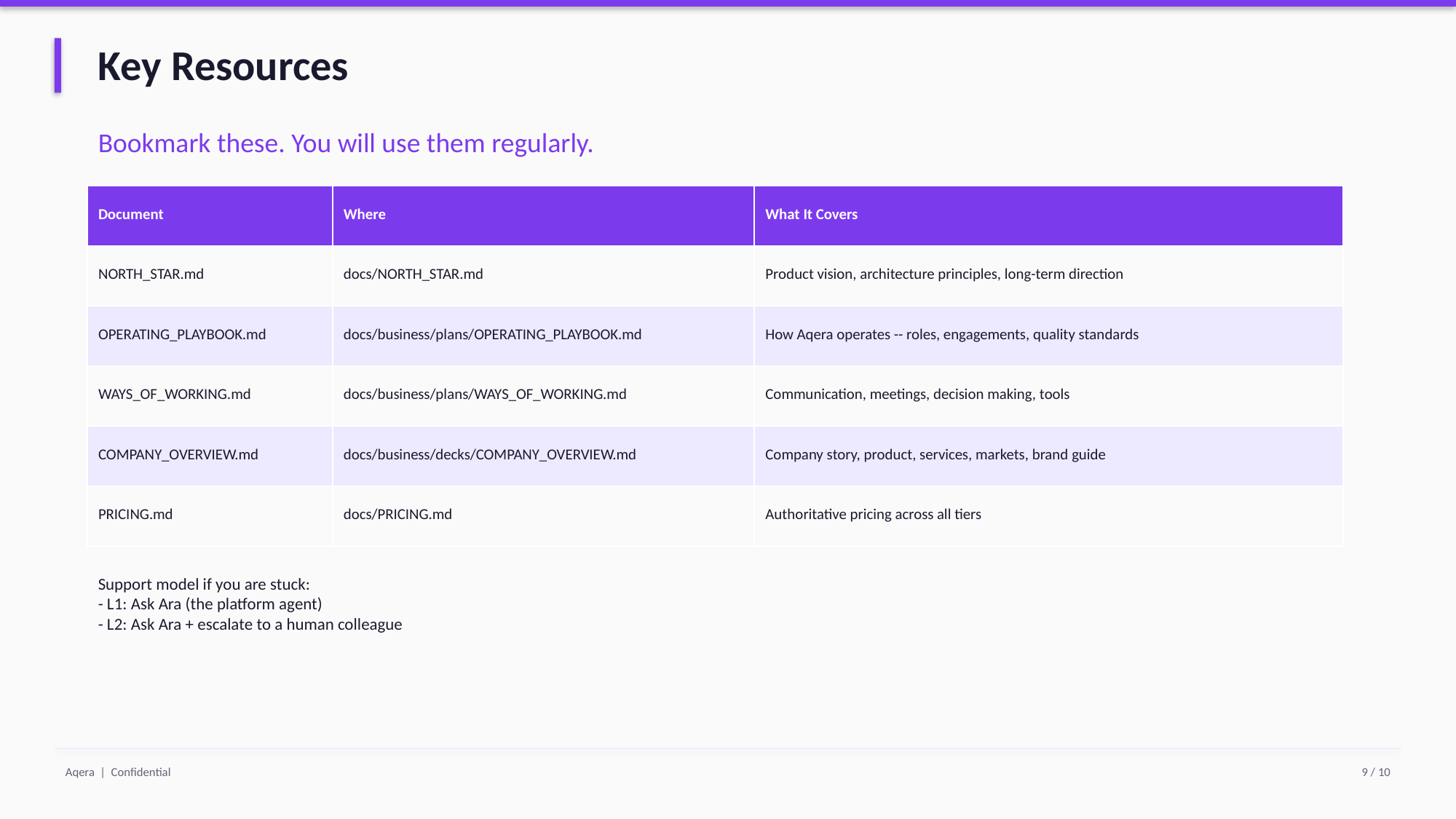

Key Resources

Bookmark these. You will use them regularly.
| Document | Where | What It Covers |
| --- | --- | --- |
| NORTH\_STAR.md | docs/NORTH\_STAR.md | Product vision, architecture principles, long-term direction |
| OPERATING\_PLAYBOOK.md | docs/business/plans/OPERATING\_PLAYBOOK.md | How Aqera operates -- roles, engagements, quality standards |
| WAYS\_OF\_WORKING.md | docs/business/plans/WAYS\_OF\_WORKING.md | Communication, meetings, decision making, tools |
| COMPANY\_OVERVIEW.md | docs/business/decks/COMPANY\_OVERVIEW.md | Company story, product, services, markets, brand guide |
| PRICING.md | docs/PRICING.md | Authoritative pricing across all tiers |
Support model if you are stuck:
- L1: Ask Ara (the platform agent)
- L2: Ask Ara + escalate to a human colleague

Aqera  |  Confidential
9 / 10